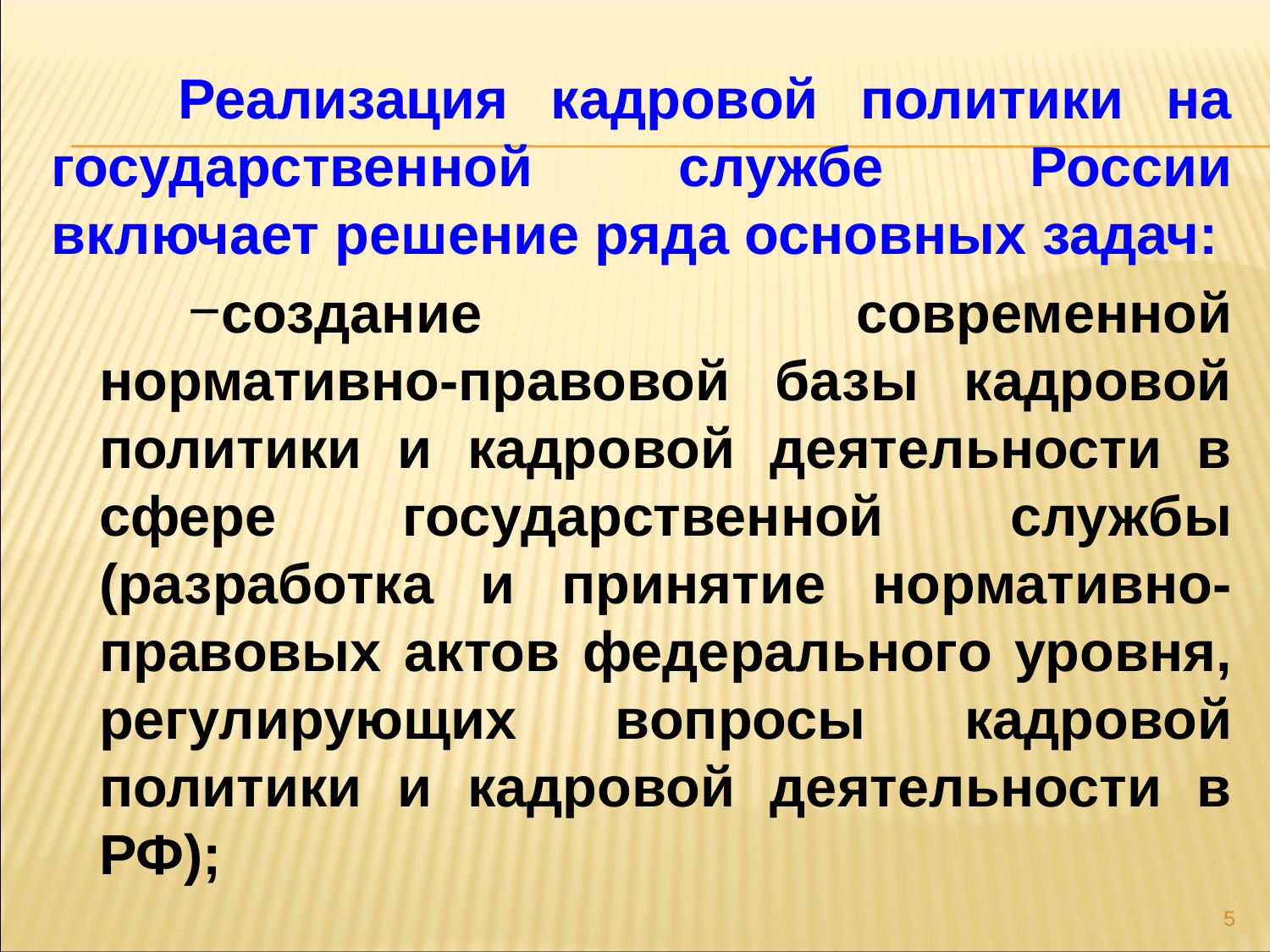

Реализация кадровой политики на государственной службе России включает решение ряда основных задач:
создание современной нормативно-правовой базы кадровой политики и кадровой деятельности в сфере государственной службы (разработка и принятие нормативно-правовых актов федерального уровня, регулирующих вопросы кадровой политики и кадровой деятельности в РФ);
5